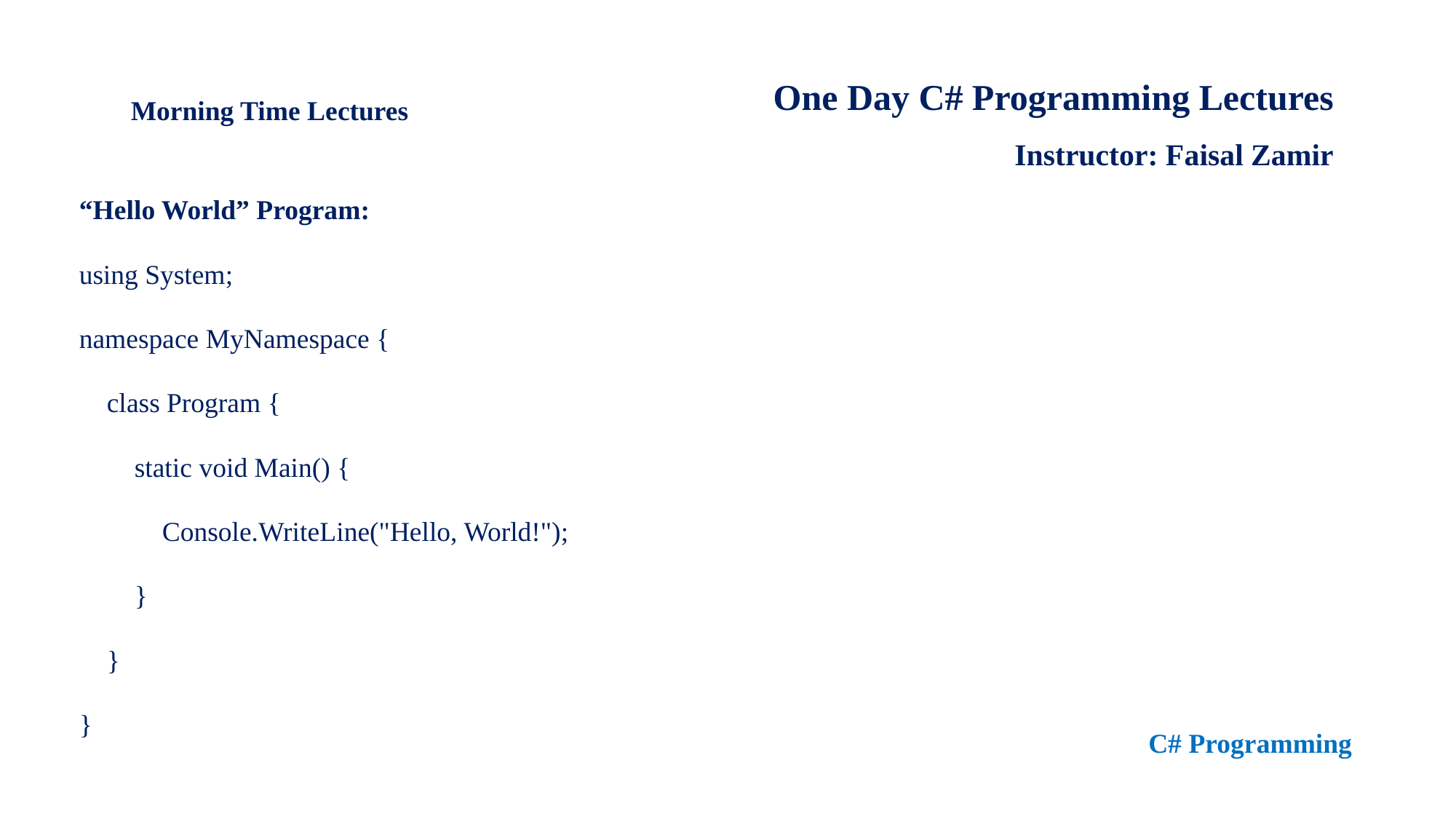

One Day C# Programming Lectures
Instructor: Faisal Zamir
Morning Time Lectures
“Hello World” Program:
using System;
namespace MyNamespace {
    class Program {
        static void Main() {
            Console.WriteLine("Hello, World!");
        }
    }
}
C# Programming